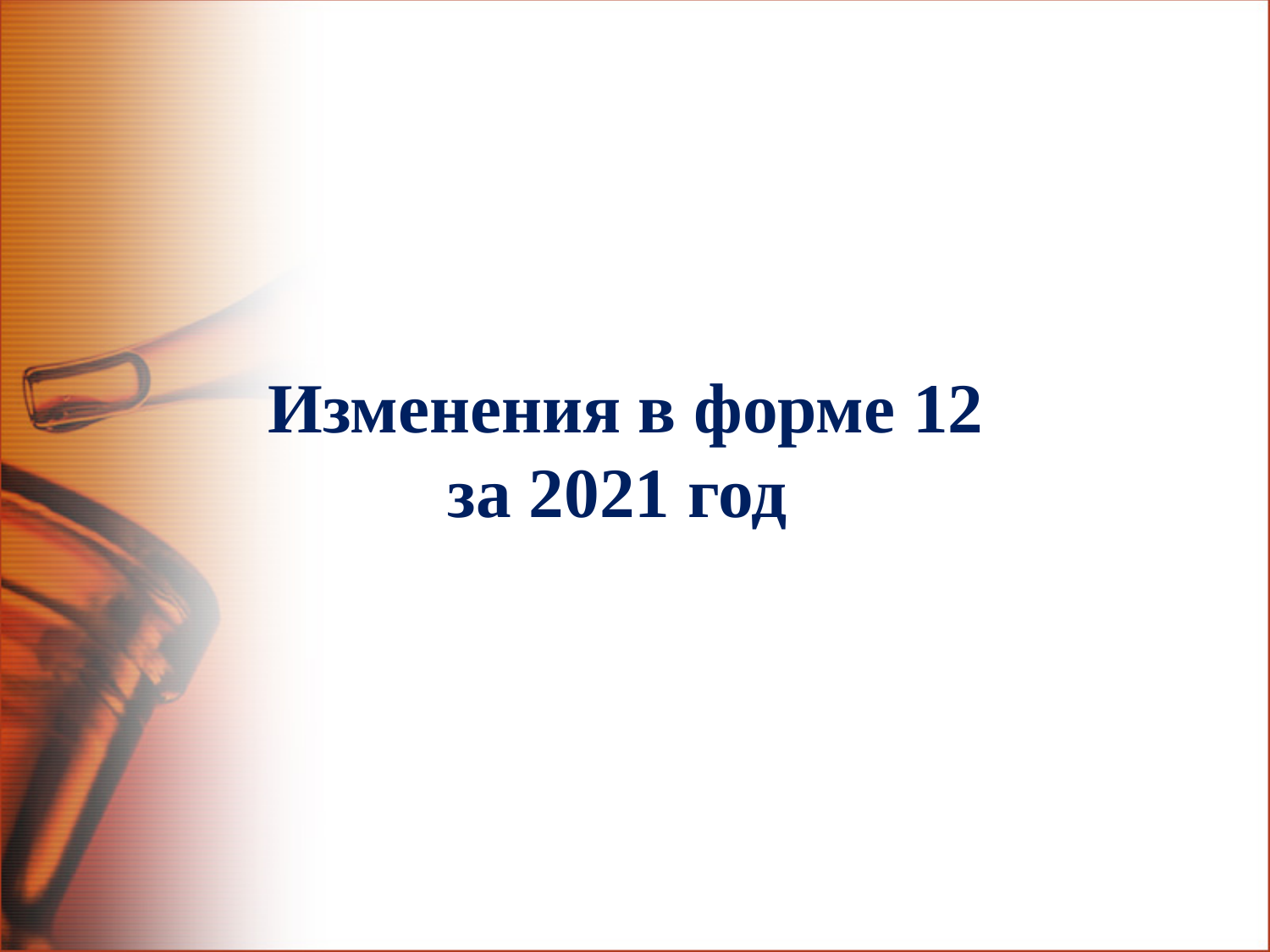

# Изменения в форме 12 за 2021 год